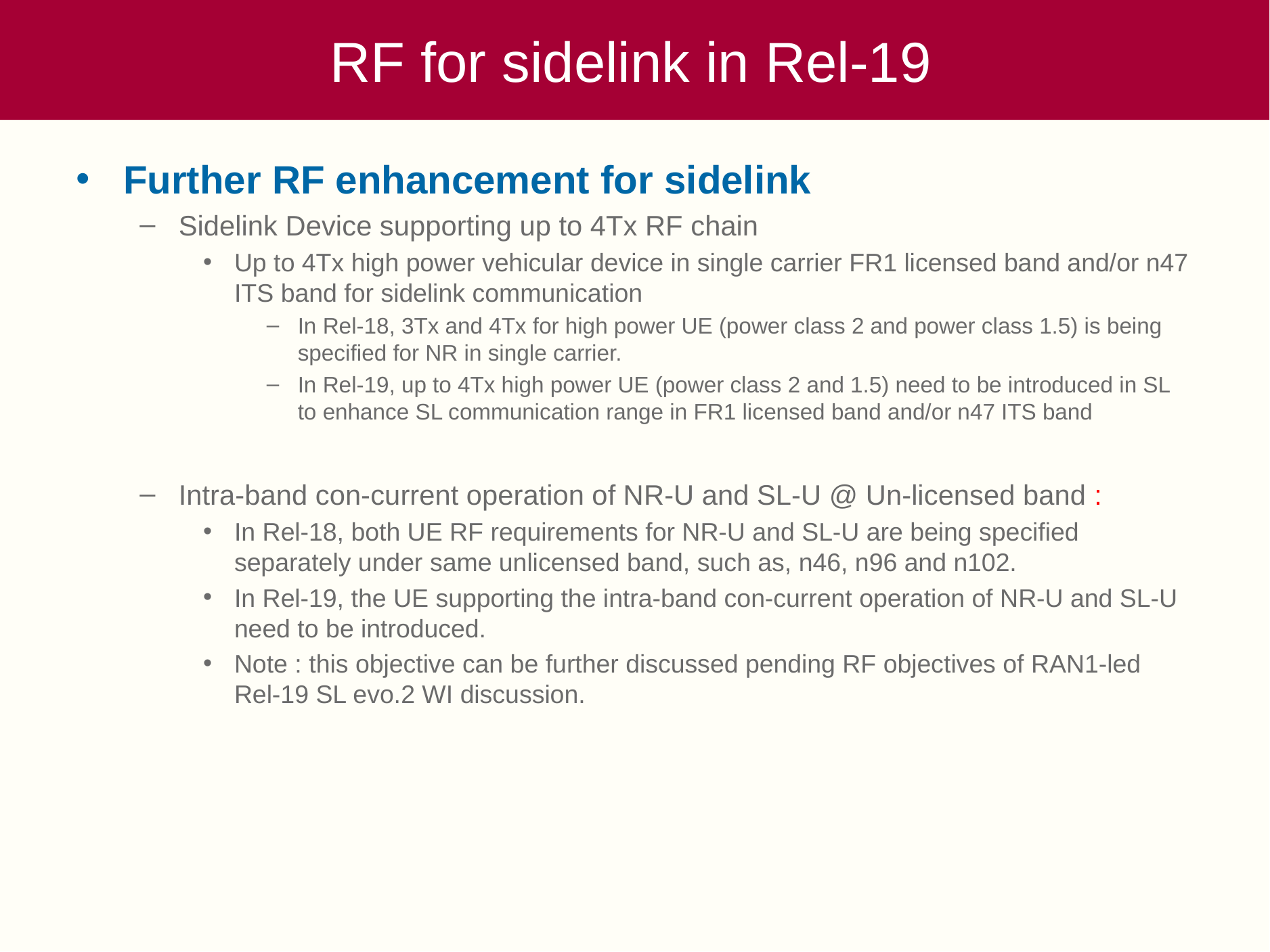

# RF for sidelink in Rel-19
Further RF enhancement for sidelink
Sidelink Device supporting up to 4Tx RF chain
Up to 4Tx high power vehicular device in single carrier FR1 licensed band and/or n47 ITS band for sidelink communication
In Rel-18, 3Tx and 4Tx for high power UE (power class 2 and power class 1.5) is being specified for NR in single carrier.
In Rel-19, up to 4Tx high power UE (power class 2 and 1.5) need to be introduced in SL to enhance SL communication range in FR1 licensed band and/or n47 ITS band

Intra-band con-current operation of NR-U and SL-U @ Un-licensed band :
In Rel-18, both UE RF requirements for NR-U and SL-U are being specified separately under same unlicensed band, such as, n46, n96 and n102.
In Rel-19, the UE supporting the intra-band con-current operation of NR-U and SL-U need to be introduced.
Note : this objective can be further discussed pending RF objectives of RAN1-led Rel-19 SL evo.2 WI discussion.